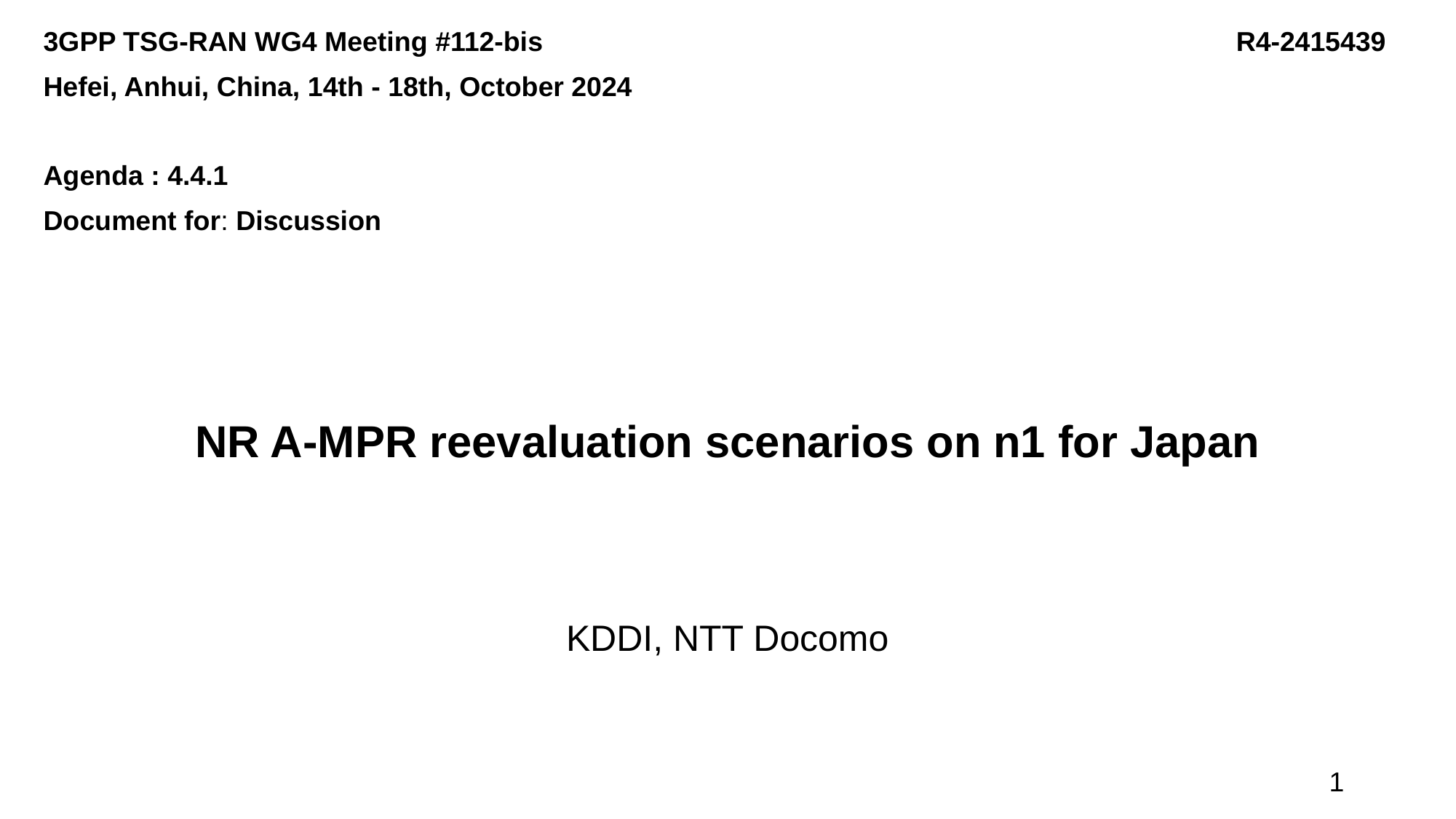

3GPP TSG-RAN WG4 Meeting #112-bis	                                                                                     R4-2415439
Hefei, Anhui, China, 14th - 18th, October 2024

Agenda : 4.4.1
Document for: Discussion
# NR A-MPR reevaluation scenarios on n1 for Japan
KDDI, NTT Docomo

1